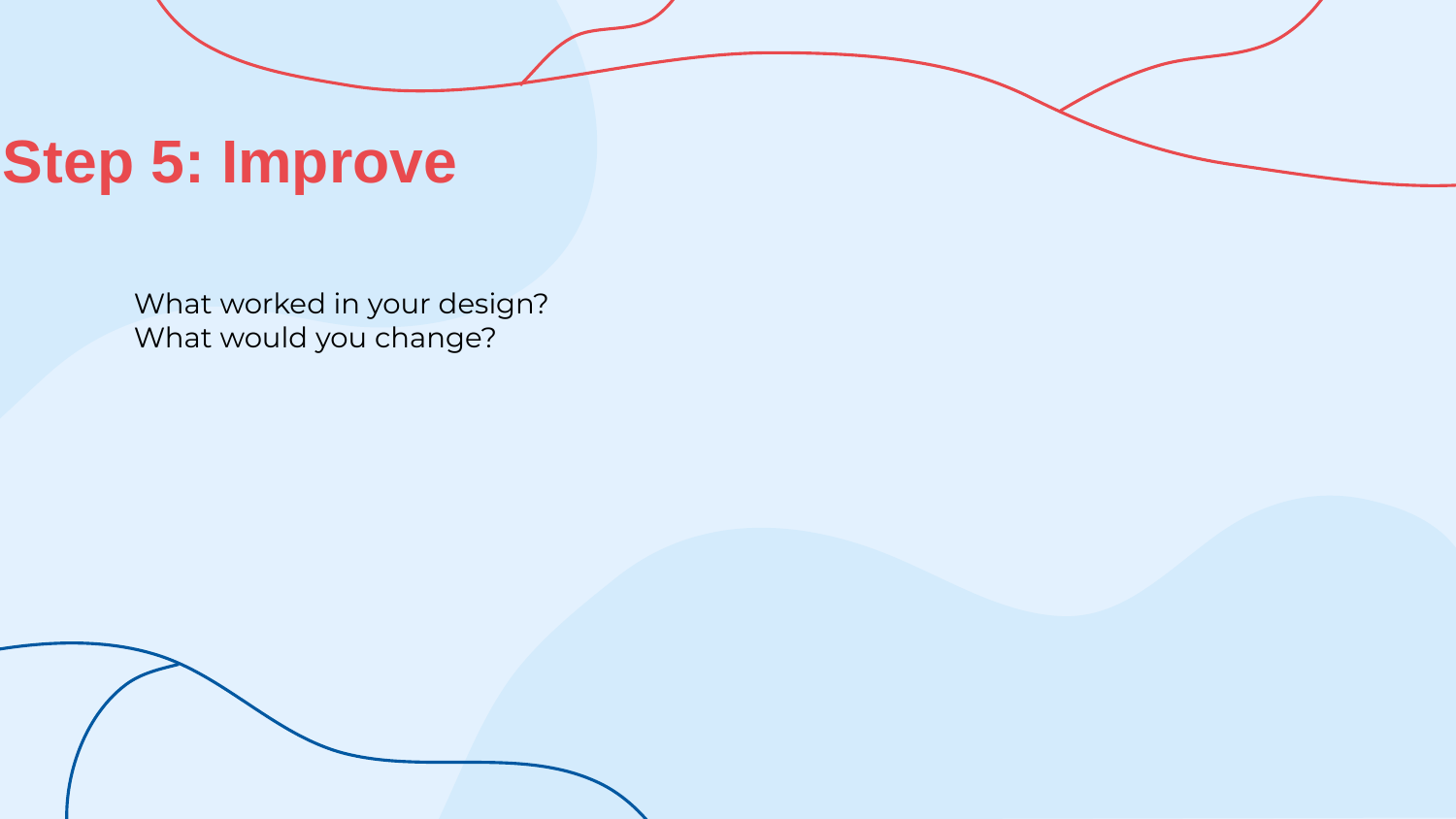

# Step 5: Improve
What worked in your design?
What would you change?